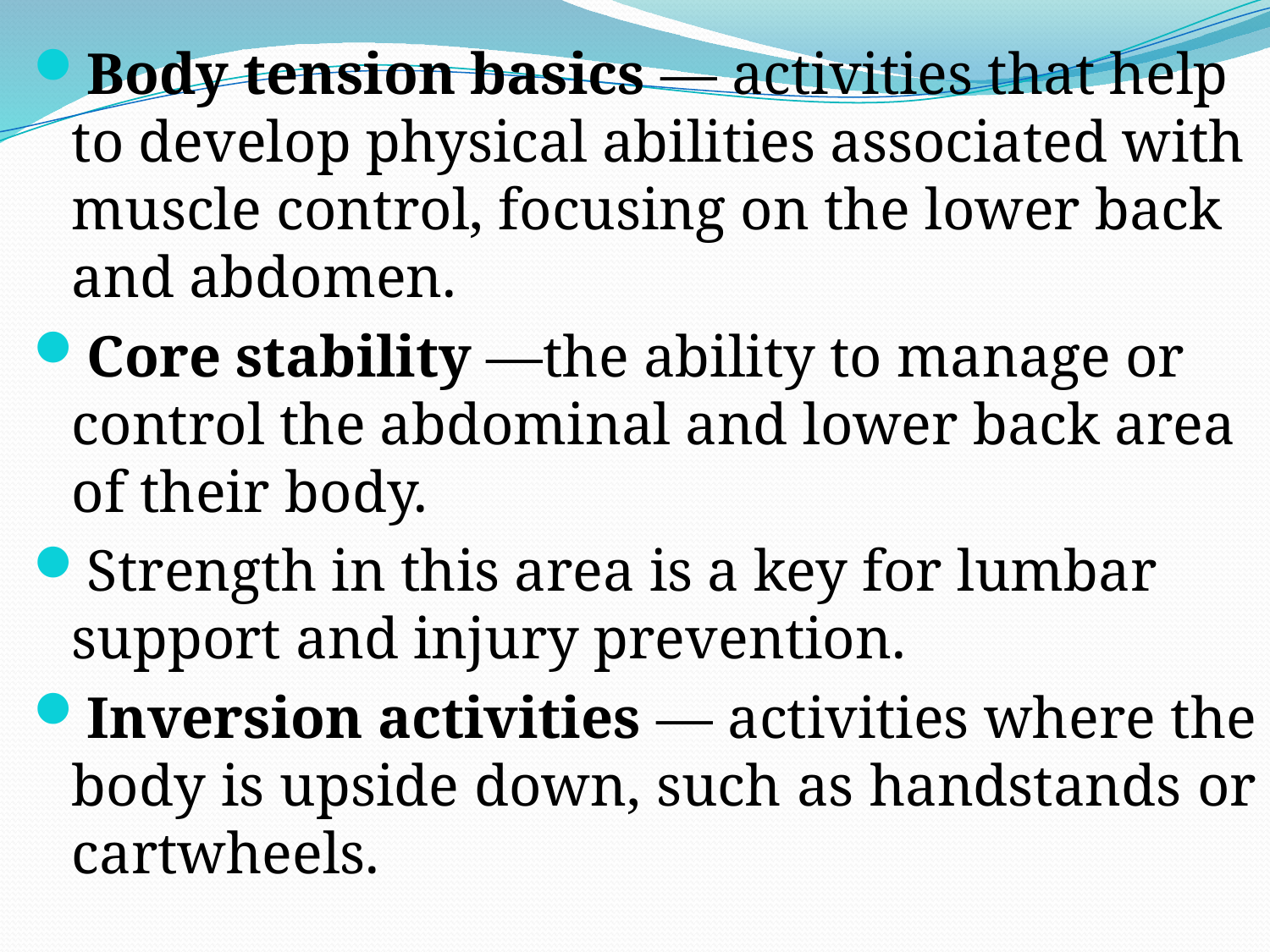

Body tension basics — activities that help to develop physical abilities associated with muscle control, focusing on the lower back and abdomen.
Core stability —the ability to manage or control the abdominal and lower back area of their body.
Strength in this area is a key for lumbar support and injury prevention.
Inversion activities — activities where the body is upside down, such as handstands or cartwheels.